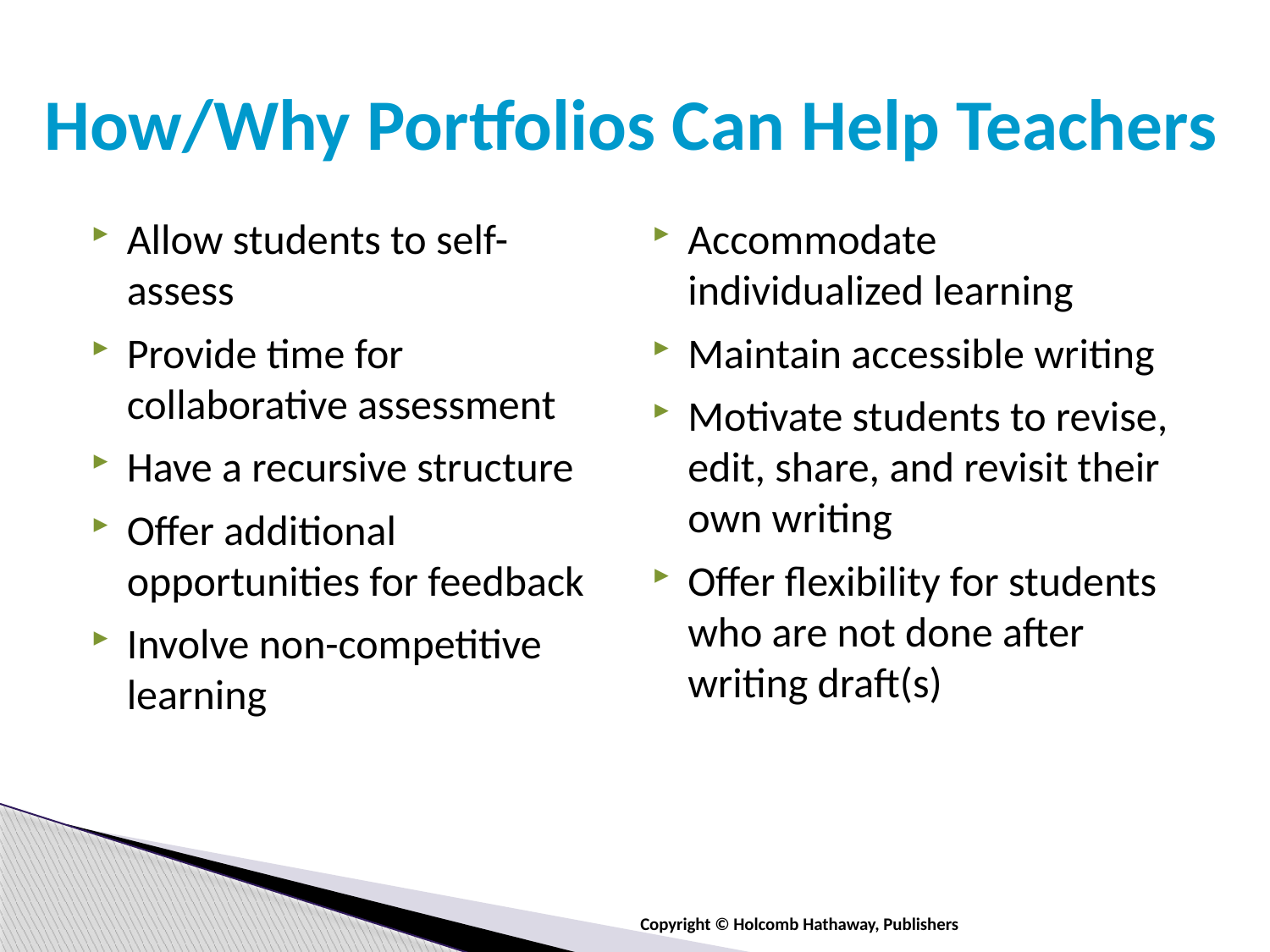

# How/Why Portfolios Can Help Teachers
Allow students to self-assess
Provide time for collaborative assessment
Have a recursive structure
Offer additional opportunities for feedback
Involve non-competitive learning
Accommodate individualized learning
Maintain accessible writing
Motivate students to revise, edit, share, and revisit their own writing
Offer flexibility for students who are not done after writing draft(s)
Copyright © Holcomb Hathaway, Publishers